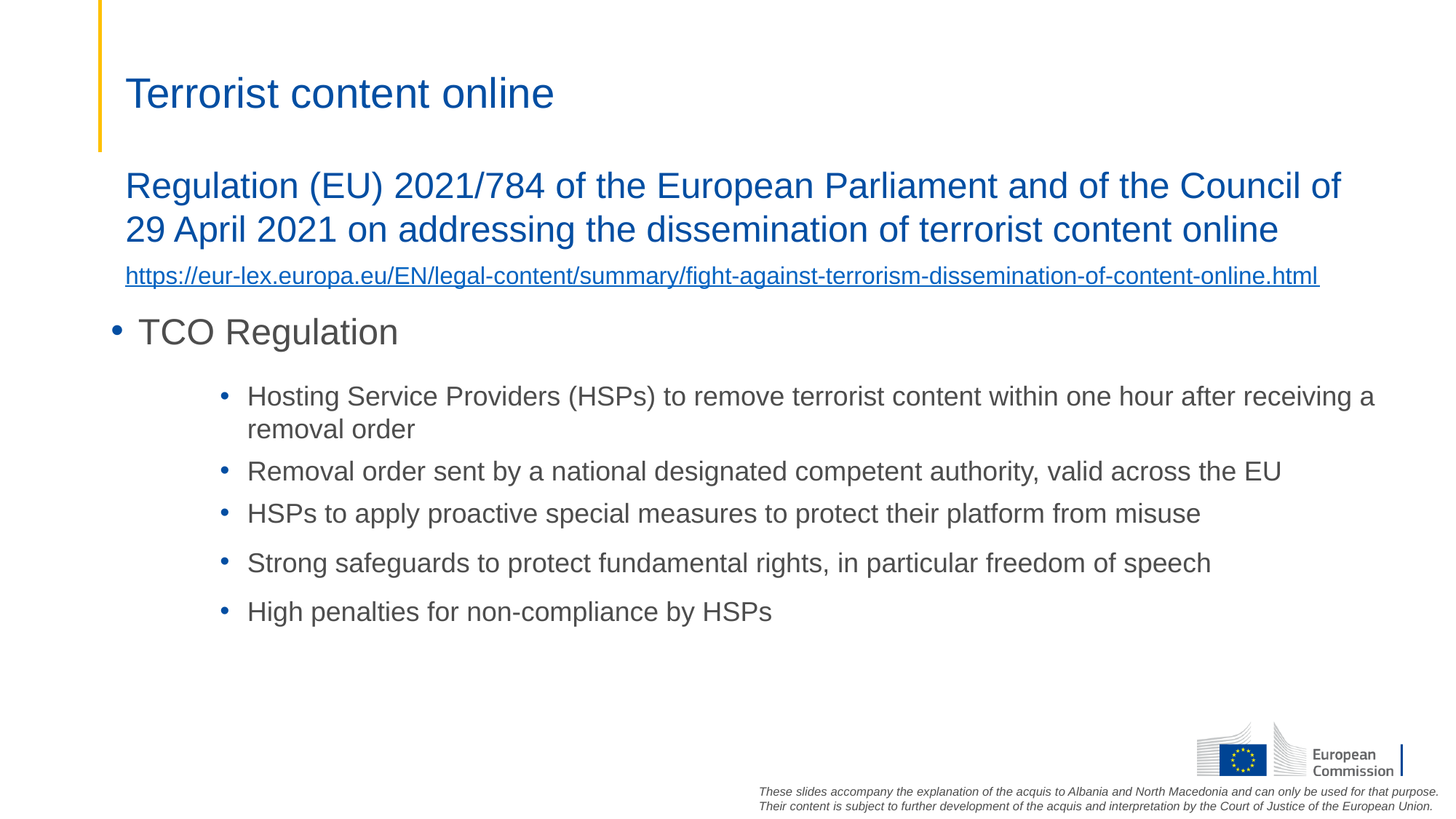

# Terrorist content online
Regulation (EU) 2021/784 of the European Parliament and of the Council of 29 April 2021 on addressing the dissemination of terrorist content online
https://eur-lex.europa.eu/EN/legal-content/summary/fight-against-terrorism-dissemination-of-content-online.html

TCO Regulation
Hosting Service Providers (HSPs) to remove terrorist content within one hour after receiving a removal order
Removal order sent by a national designated competent authority, valid across the EU
HSPs to apply proactive special measures to protect their platform from misuse
Strong safeguards to protect fundamental rights, in particular freedom of speech
High penalties for non-compliance by HSPs